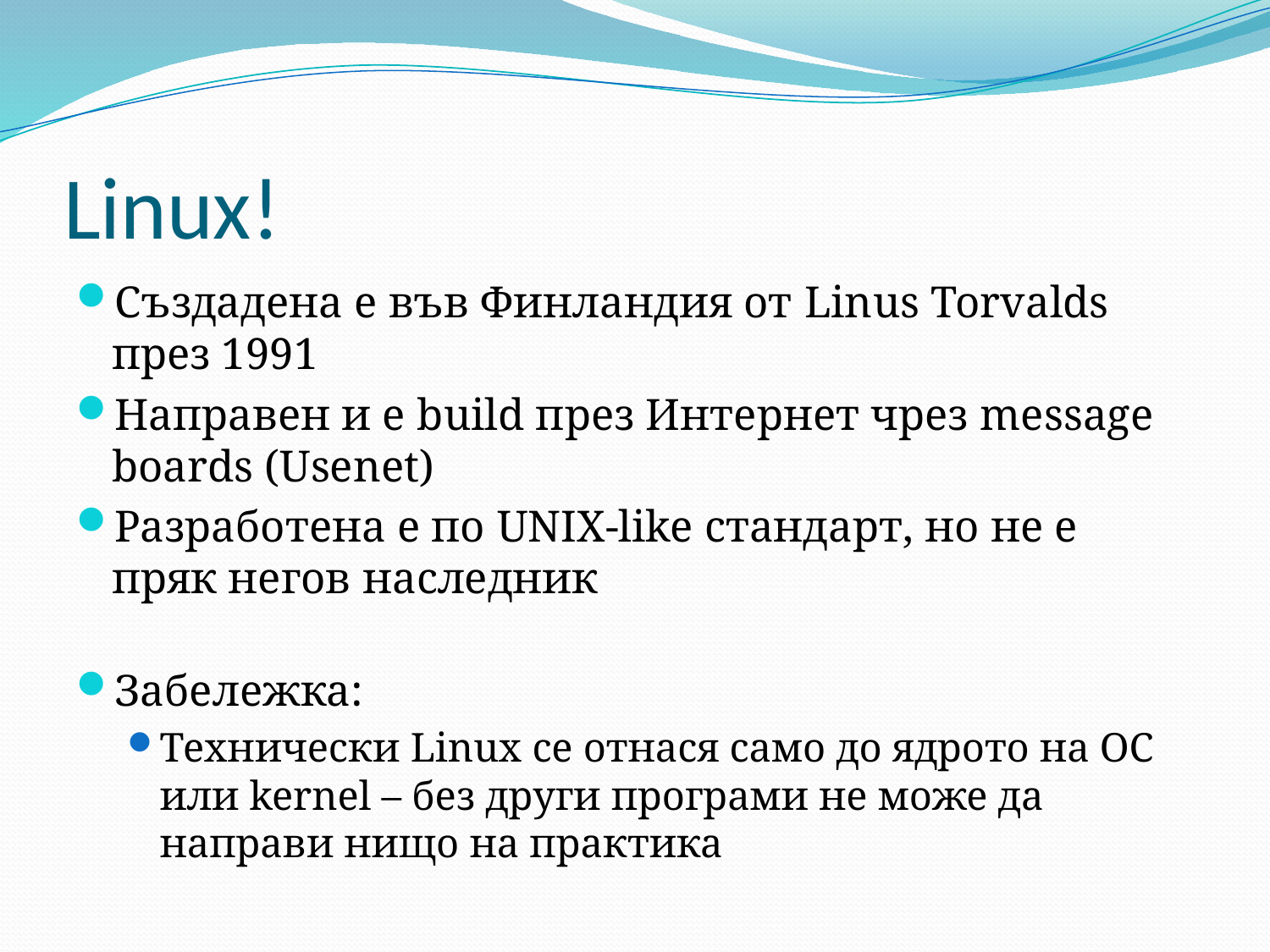

# Linux!
Създадена е във Финландия от Linus Torvalds през 1991
Направен и е build през Интернет чрез message boards (Usenet)
Разработена е по UNIX-like стандарт, но не е пряк негов наследник
Забележка:
Технически Linux се отнася само до ядрото на ОС или kernel – без други програми не може да направи нищо на практика